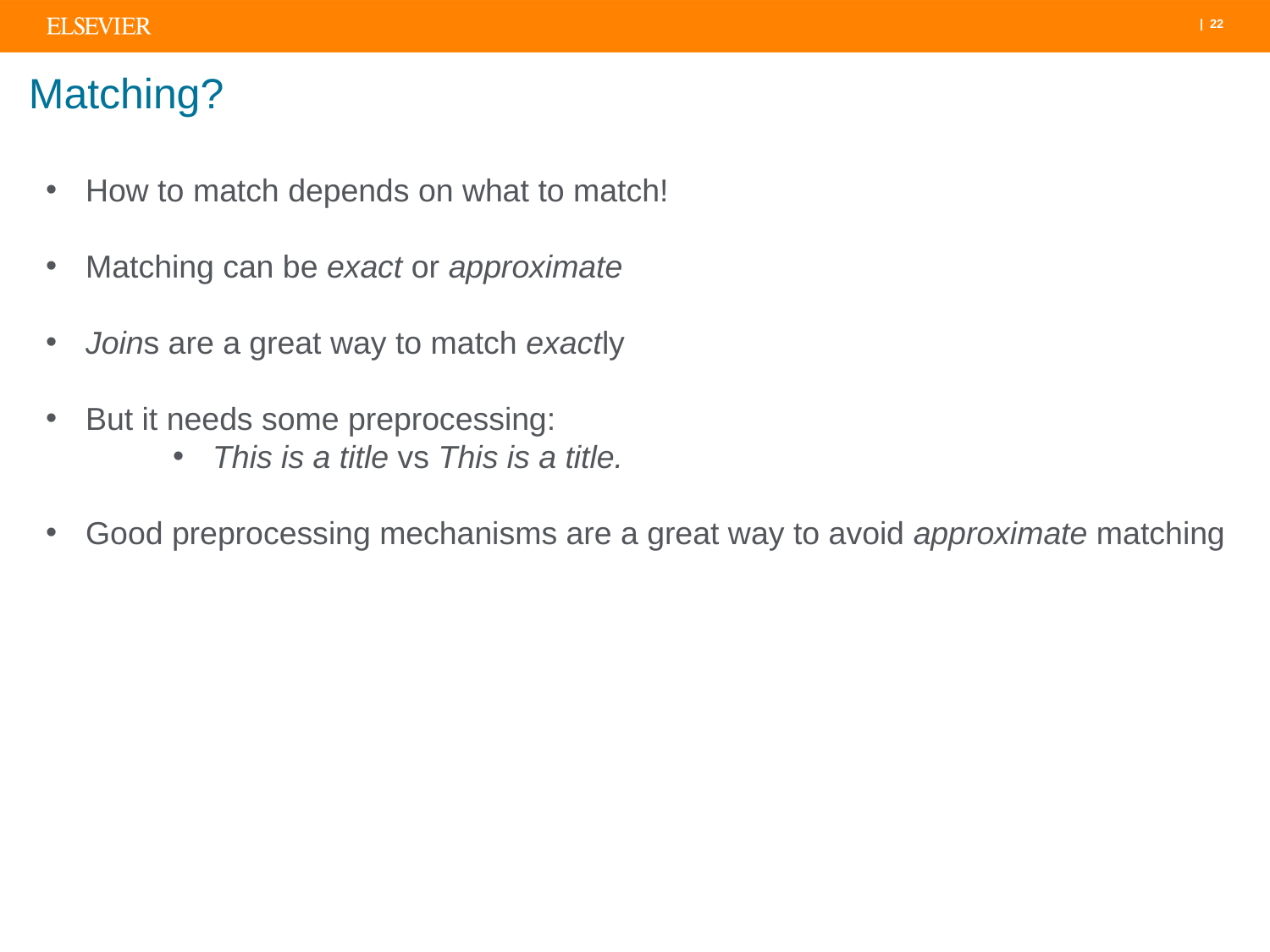

# Matching?
How to match depends on what to match!

Matching can be exact or approximate

Joins are a great way to match exactly

But it needs some preprocessing:
This is a title vs This is a title.

Good preprocessing mechanisms are a great way to avoid approximate matching